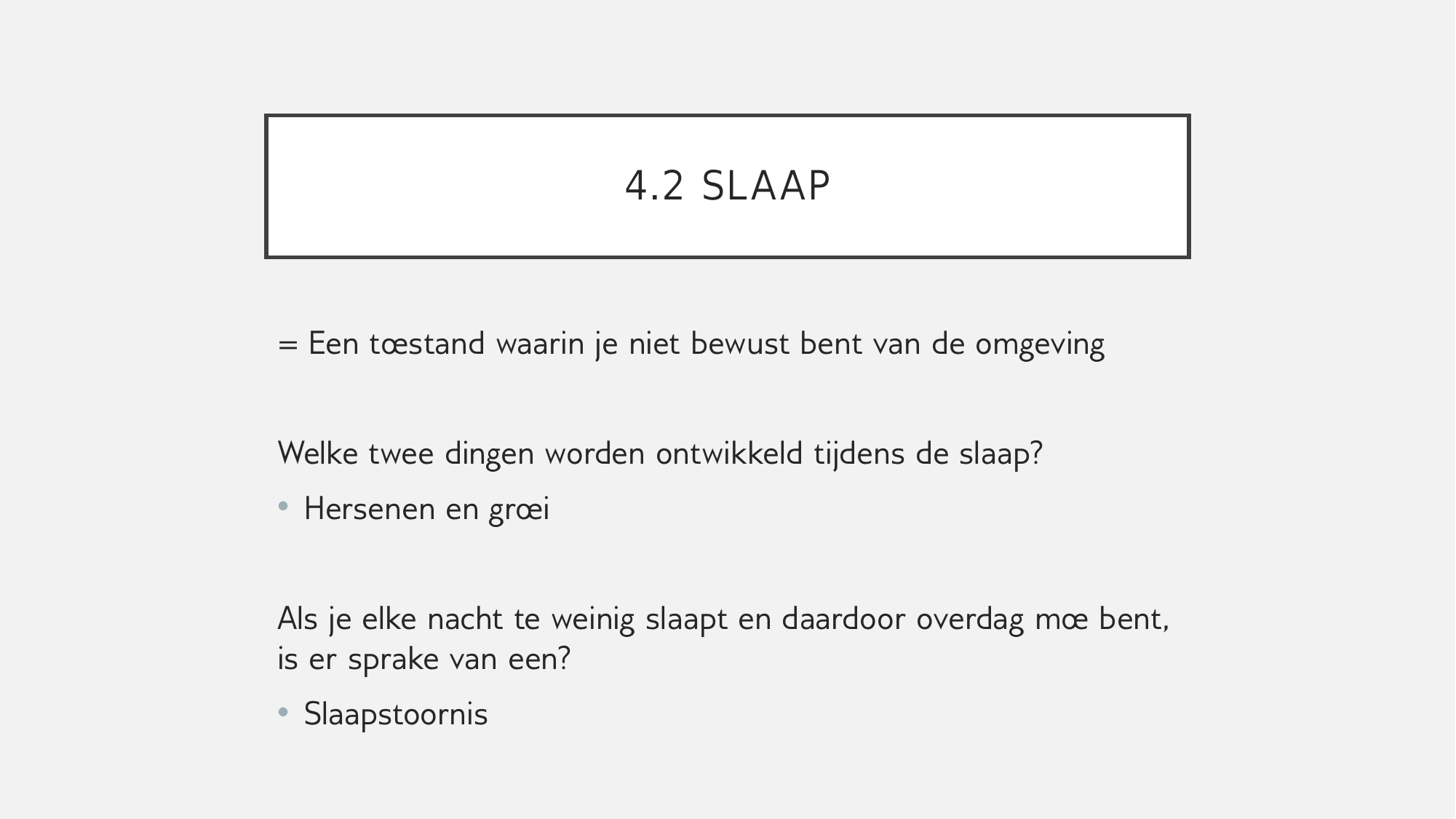

# 4.2 slaap
= Een toestand waarin je niet bewust bent van de omgeving

Welke twee dingen worden ontwikkeld tijdens de slaap?
Hersenen en groei

Als je elke nacht te weinig slaapt en daardoor overdag moe bent, is er sprake van een?
Slaapstoornis